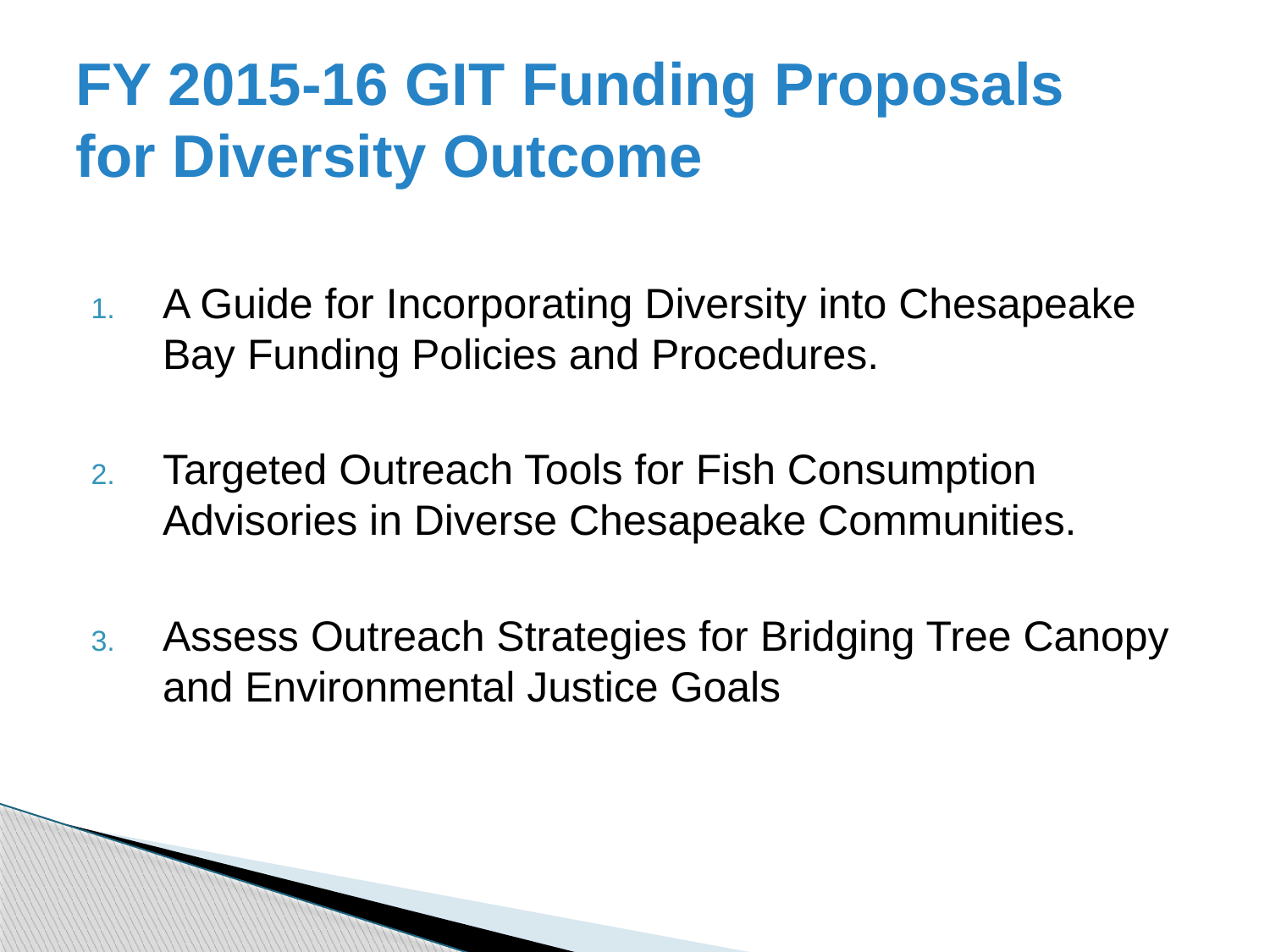

# FY 2015-16 GIT Funding Proposals 	   for Diversity Outcome

A Guide for Incorporating Diversity into Chesapeake Bay Funding Policies and Procedures.

Targeted Outreach Tools for Fish Consumption Advisories in Diverse Chesapeake Communities.

Assess Outreach Strategies for Bridging Tree Canopy and Environmental Justice Goals